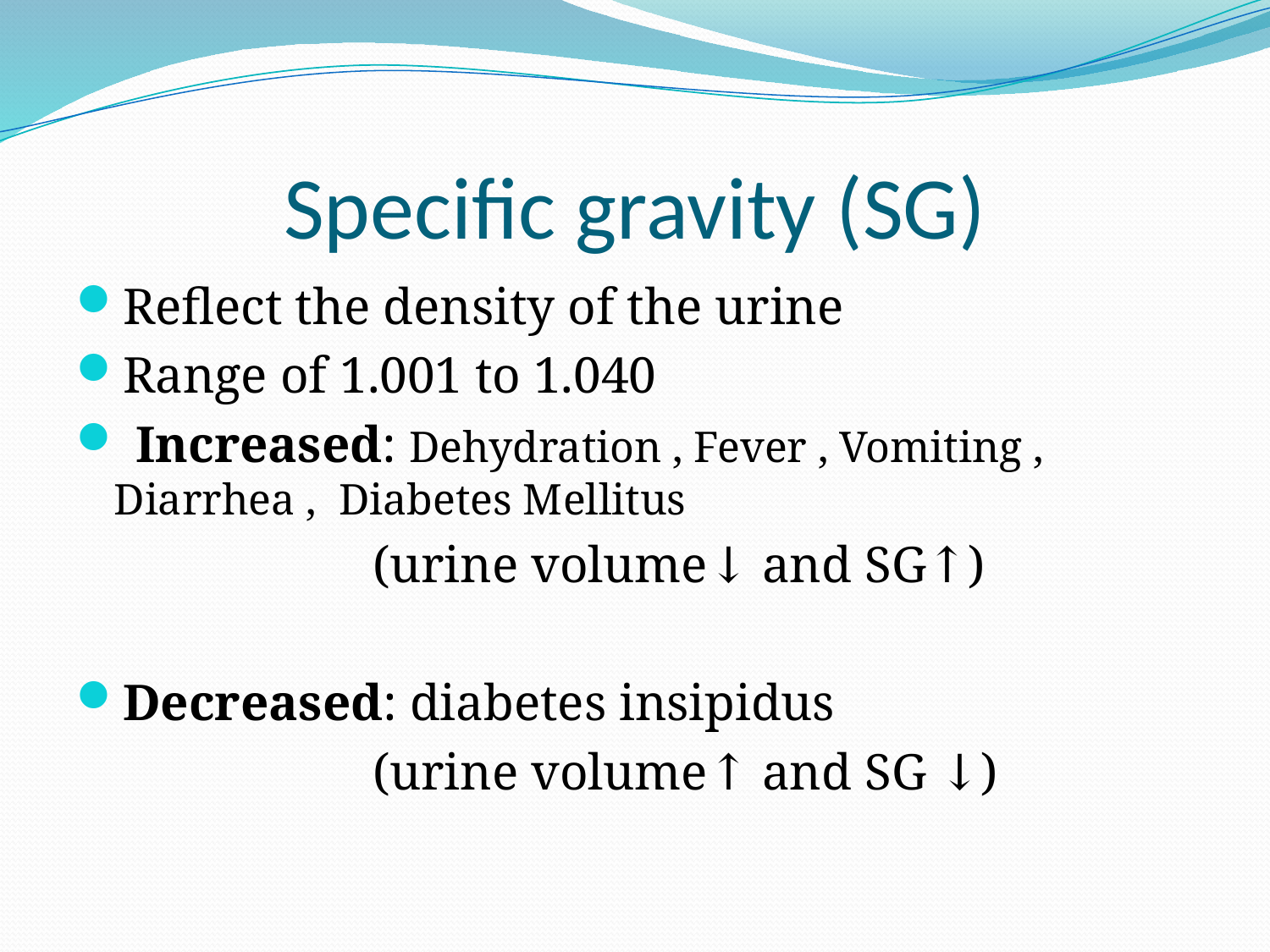

# Specific gravity (SG)
Reflect the density of the urine
Range of 1.001 to 1.040
 Increased: Dehydration , Fever , Vomiting , Diarrhea ,  Diabetes Mellitus
                       (urine volume↓ and SG↑)

Decreased: diabetes insipidus
                       (urine volume↑ and SG ↓)